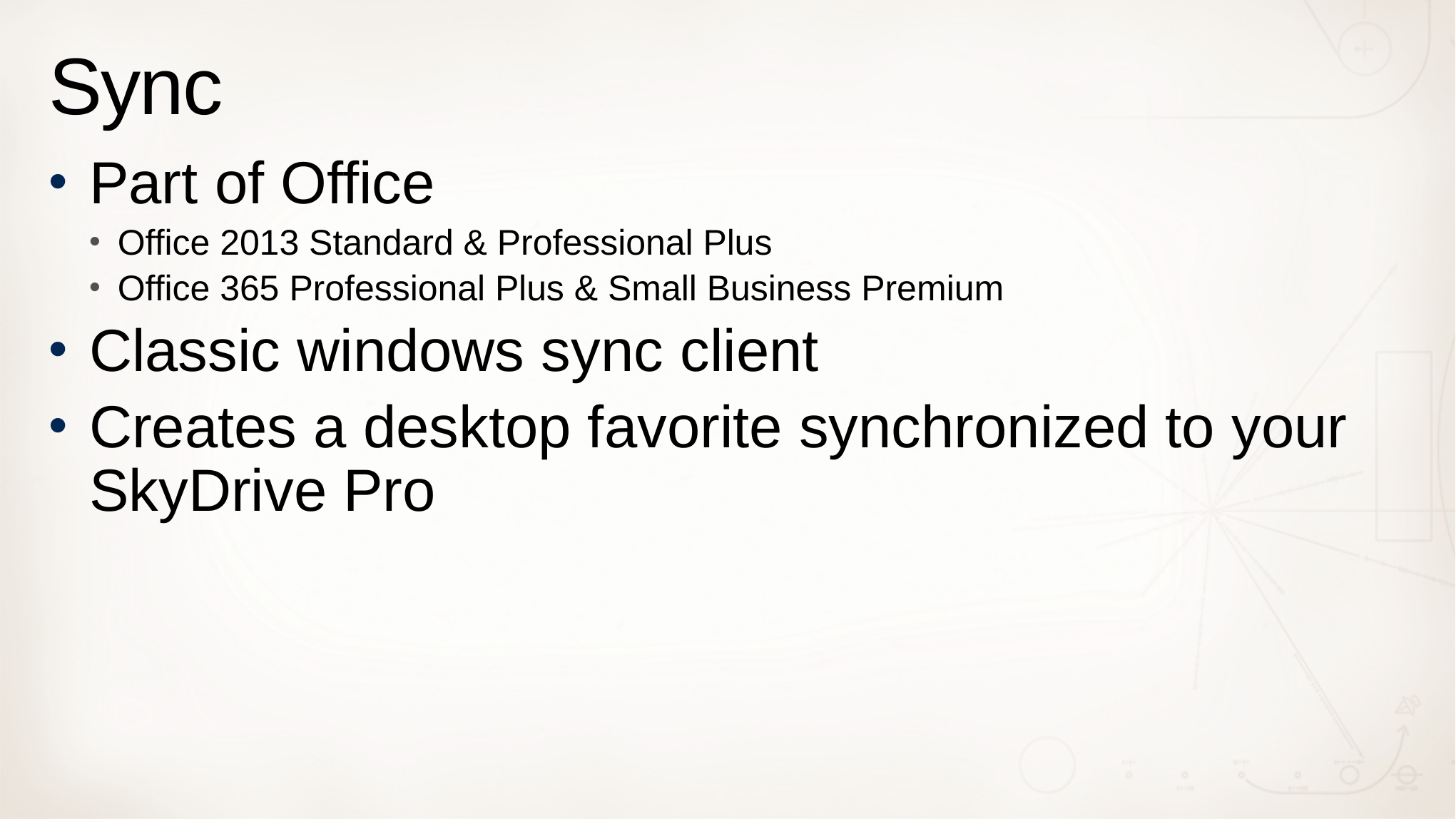

# Sync
Part of Office
Office 2013 Standard & Professional Plus
Office 365 Professional Plus & Small Business Premium
Classic windows sync client
Creates a desktop favorite synchronized to your SkyDrive Pro